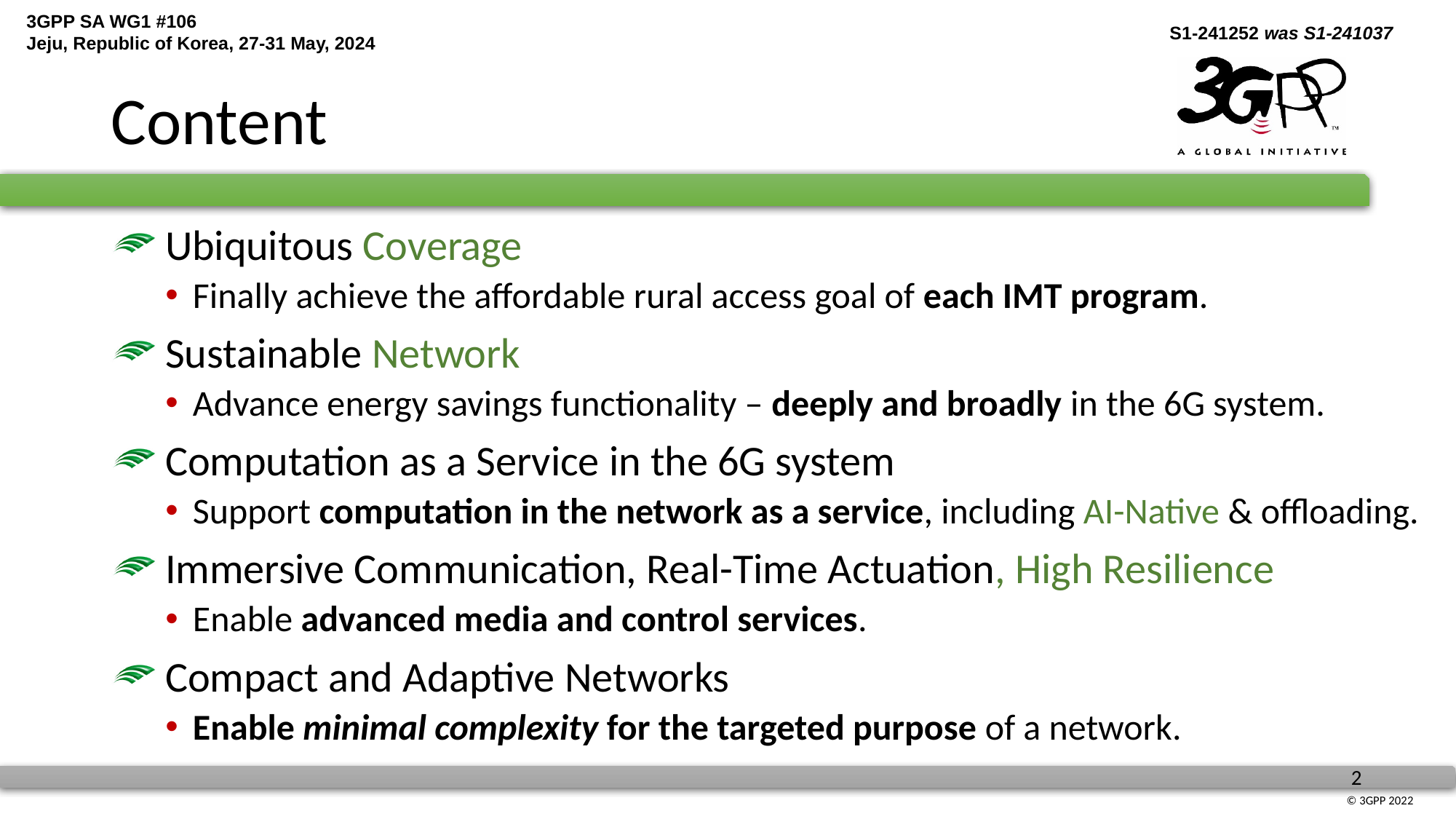

# Content
 Ubiquitous Coverage
Finally achieve the affordable rural access goal of each IMT program.
 Sustainable Network
Advance energy savings functionality – deeply and broadly in the 6G system.
 Computation as a Service in the 6G system
Support computation in the network as a service, including AI-Native & offloading.
 Immersive Communication, Real-Time Actuation, High Resilience
Enable advanced media and control services.
 Compact and Adaptive Networks
Enable minimal complexity for the targeted purpose of a network.